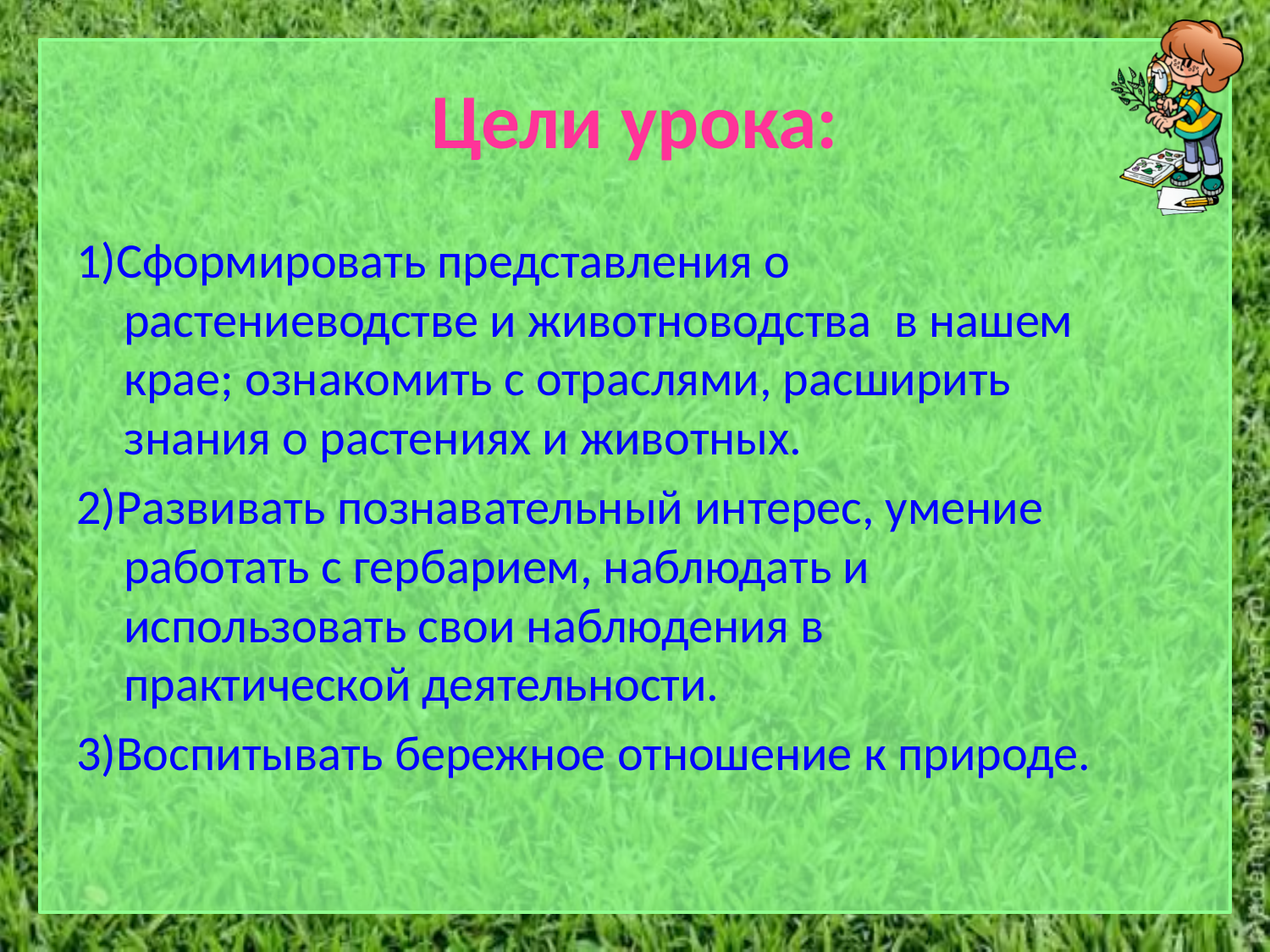

# Цели урока:
1)Сформировать представления о растениеводстве и животноводства  в нашем крае; ознакомить с отраслями, расширить знания о растениях и животных.
2)Развивать познавательный интерес, умение работать с гербарием, наблюдать и использовать свои наблюдения в практической деятельности.
3)Воспитывать бережное отношение к природе.